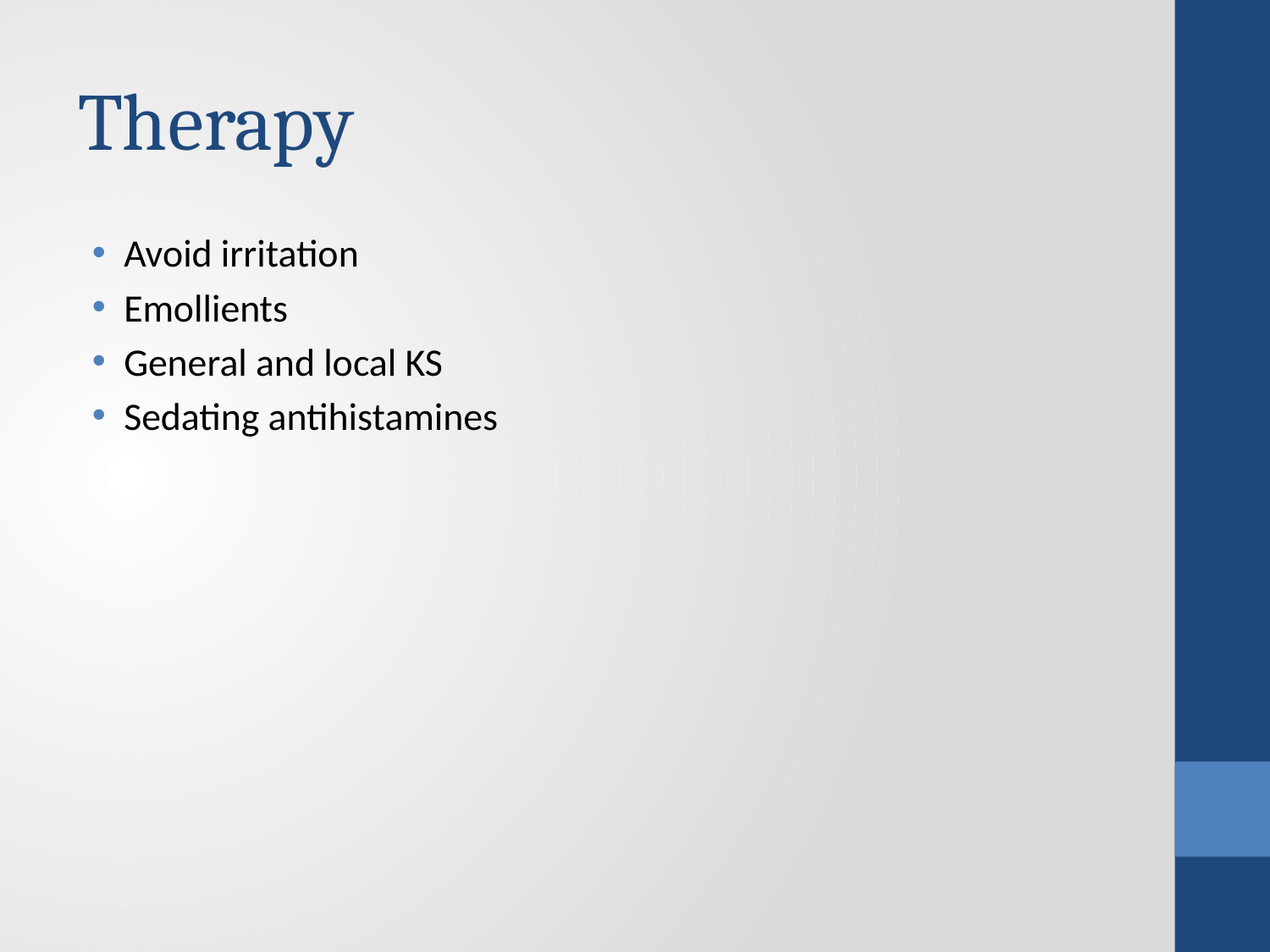

# Therapy
Avoid irritation
Emollients
General and local KS
Sedating antihistamines